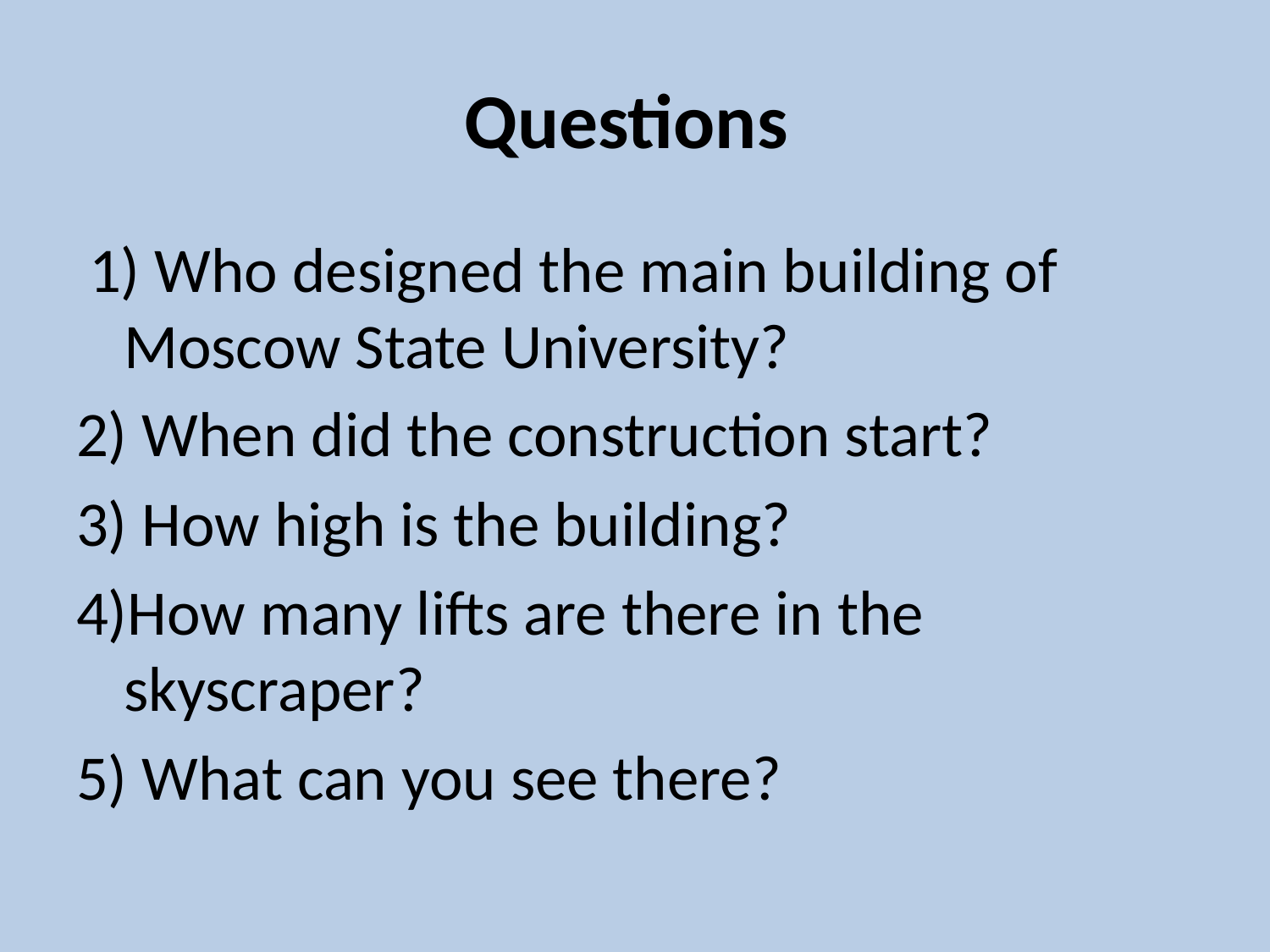

# Questions
 1) Who designed the main building of Moscow State University?
2) When did the construction start?
3) How high is the building?
4)How many lifts are there in the skyscraper?
5) What can you see there?